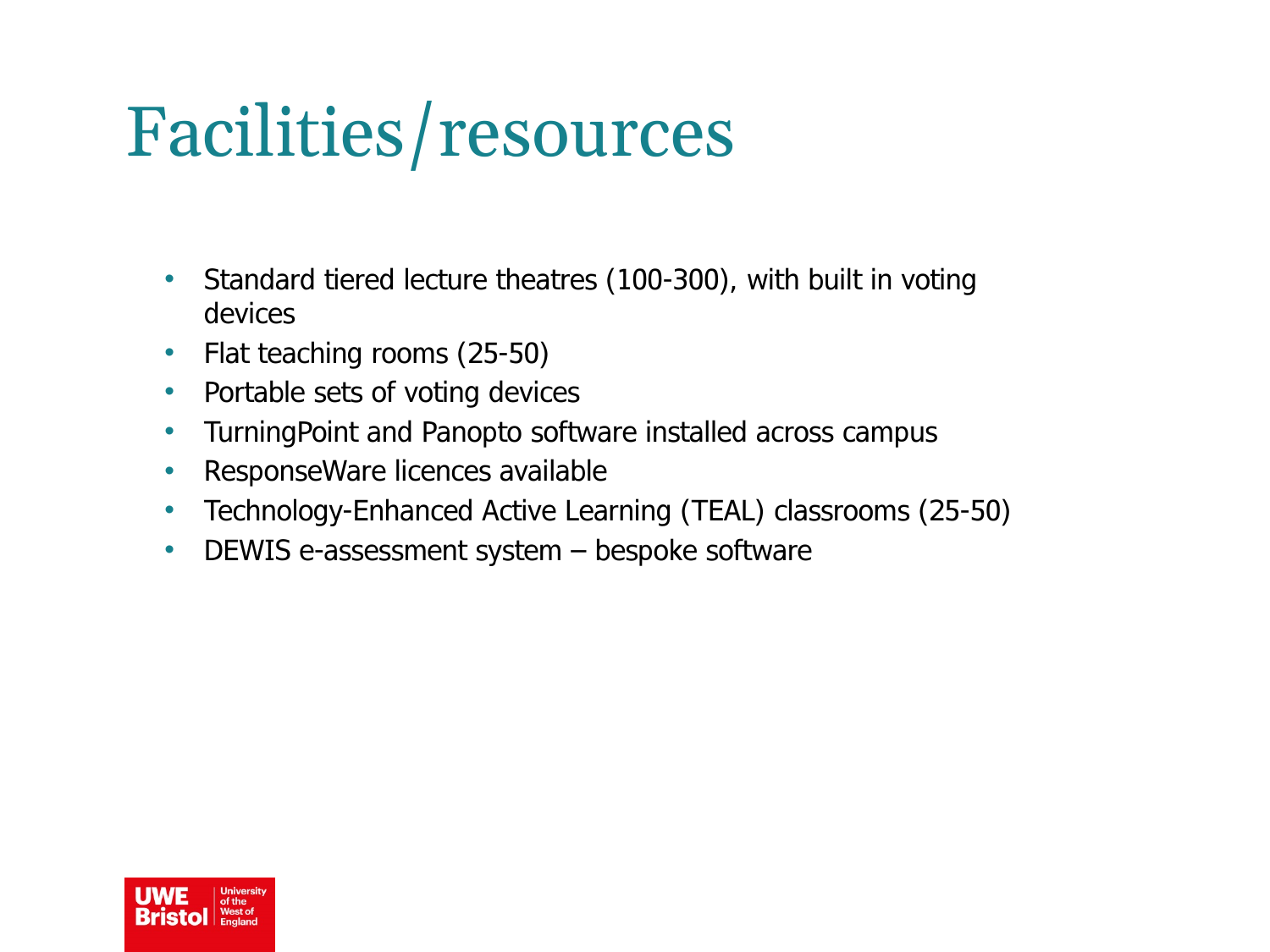

Facilities/resources

Standard tiered lecture theatres (100-300), with built in voting devices
Flat teaching rooms (25-50)
Portable sets of voting devices
TurningPoint and Panopto software installed across campus
ResponseWare licences available
Technology-Enhanced Active Learning (TEAL) classrooms (25-50)
DEWIS e-assessment system – bespoke software